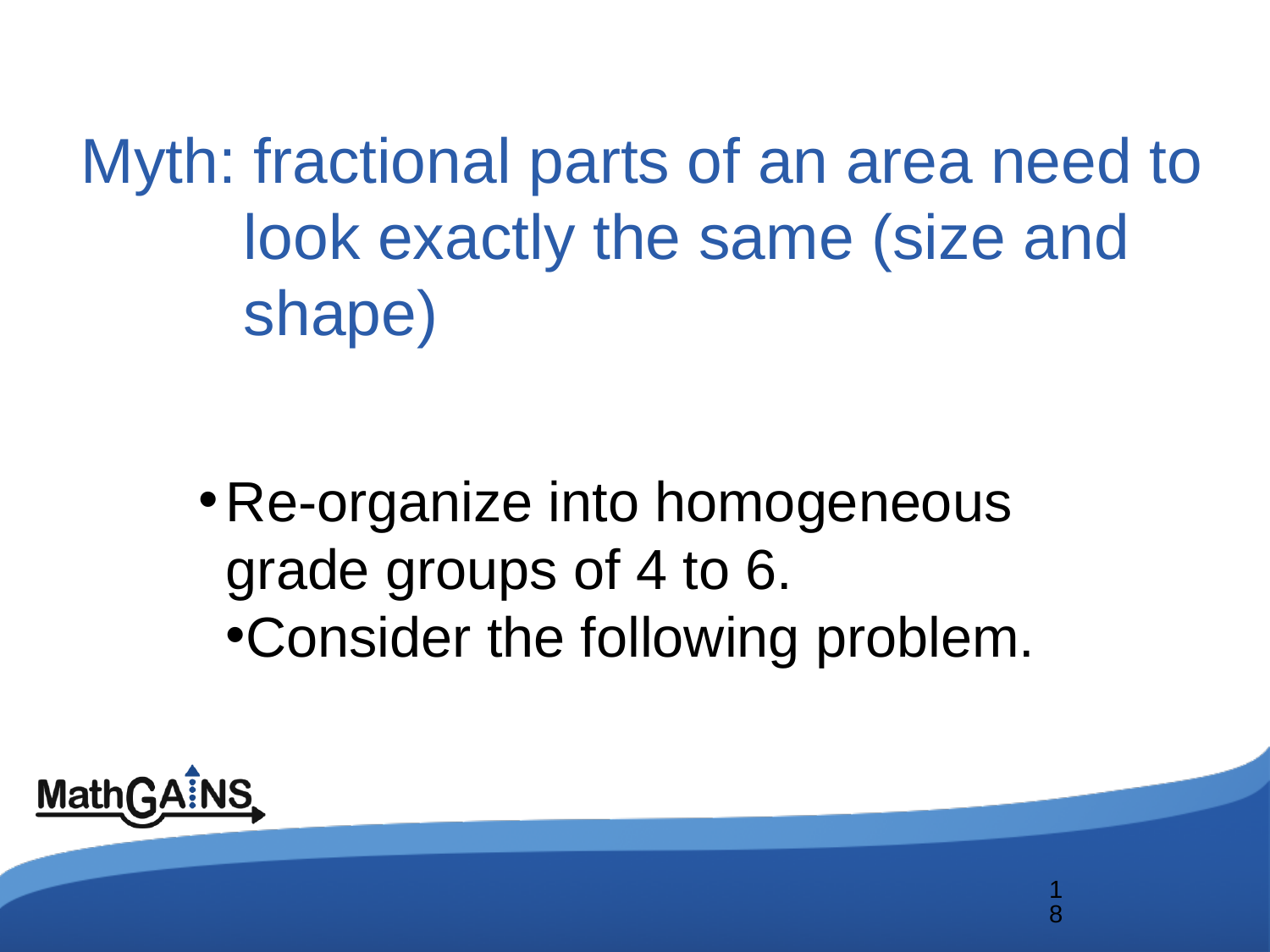

# Myth: fractional parts of an area need to look exactly the same (size and shape)
Re-organize into homogeneous grade groups of 4 to 6.
Consider the following problem.
18